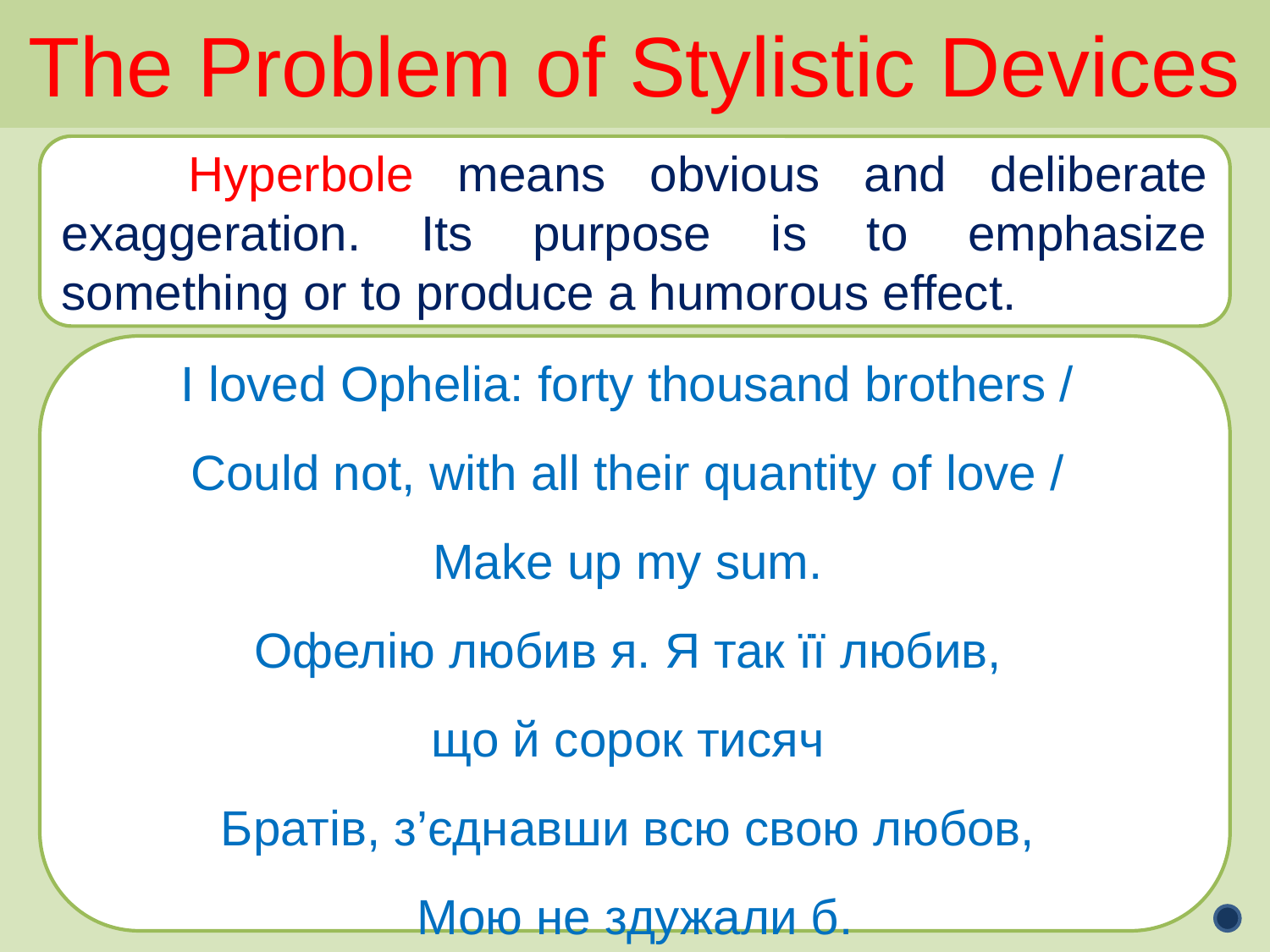

The Problem of Stylistic Devices

	Hyperbole means obvious and deliberate exaggeration. Its purpose is to emphasize something or to produce a humorous effect.

I loved Ophelia: forty thousand brothers /
Could not, with all their quantity of love /
Make up my sum.
Офелію любив я. Я так її любив,
що й сорок тисяч
Братів, з’єднавши всю свою любов,
Мою не здужали б.